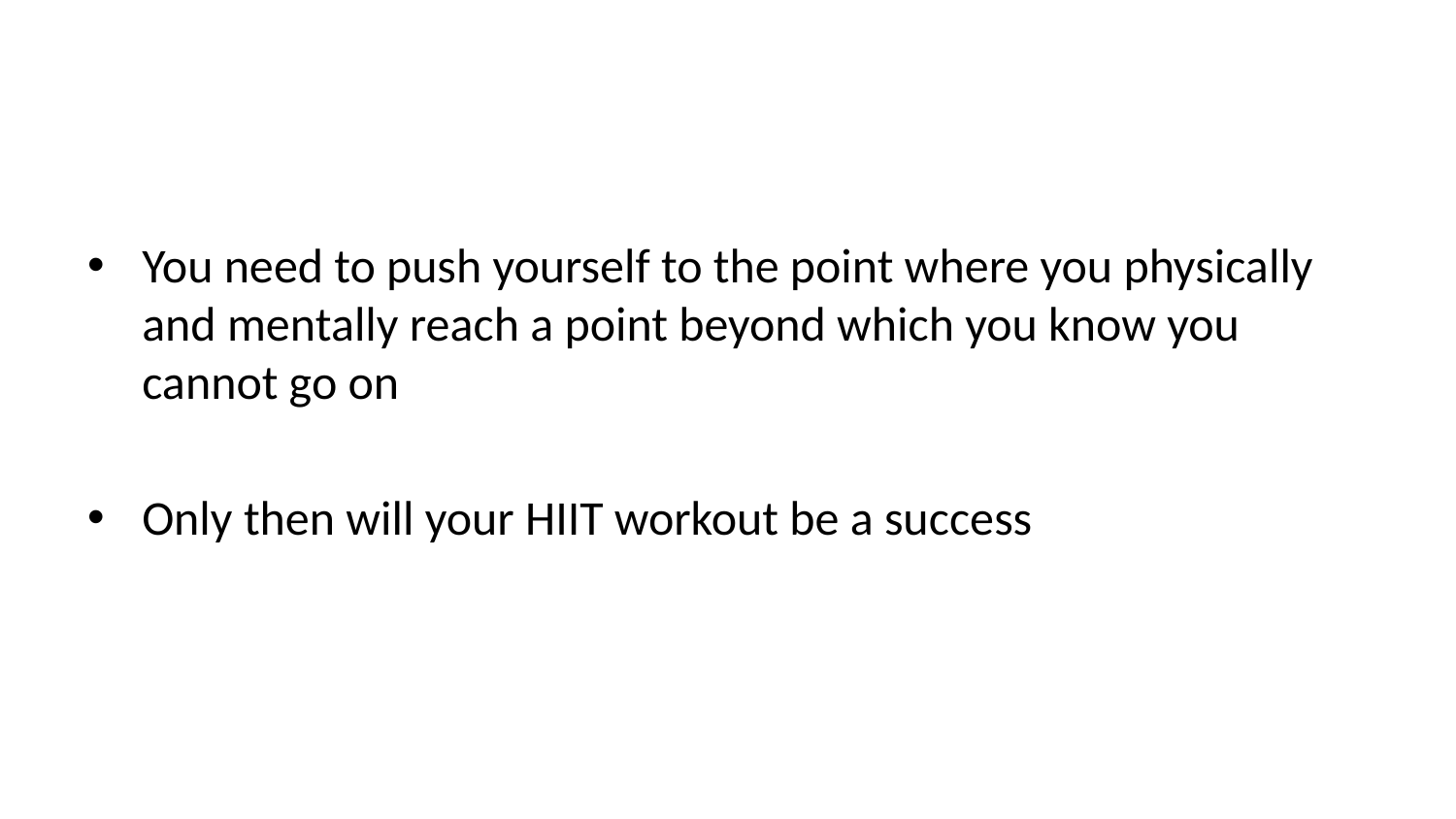

You need to push yourself to the point where you physically and mentally reach a point beyond which you know you cannot go on

Only then will your HIIT workout be a success